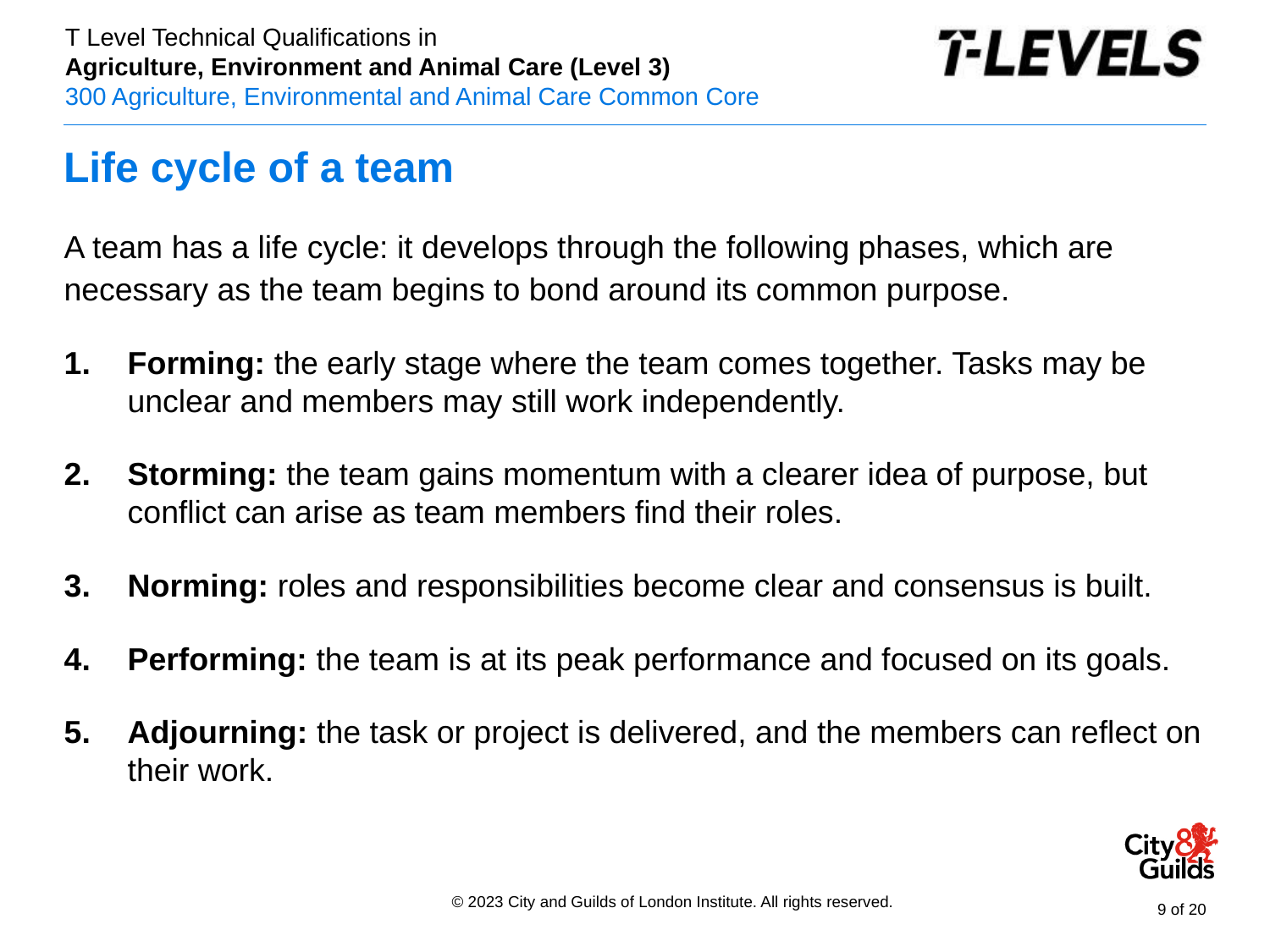

# Life cycle of a team
A team has a life cycle: it develops through the following phases, which are necessary as the team begins to bond around its common purpose.
Forming: the early stage where the team comes together. Tasks may be unclear and members may still work independently.
Storming: the team gains momentum with a clearer idea of purpose, but conflict can arise as team members find their roles.
Norming: roles and responsibilities become clear and consensus is built.
Performing: the team is at its peak performance and focused on its goals.
Adjourning: the task or project is delivered, and the members can reflect on their work.